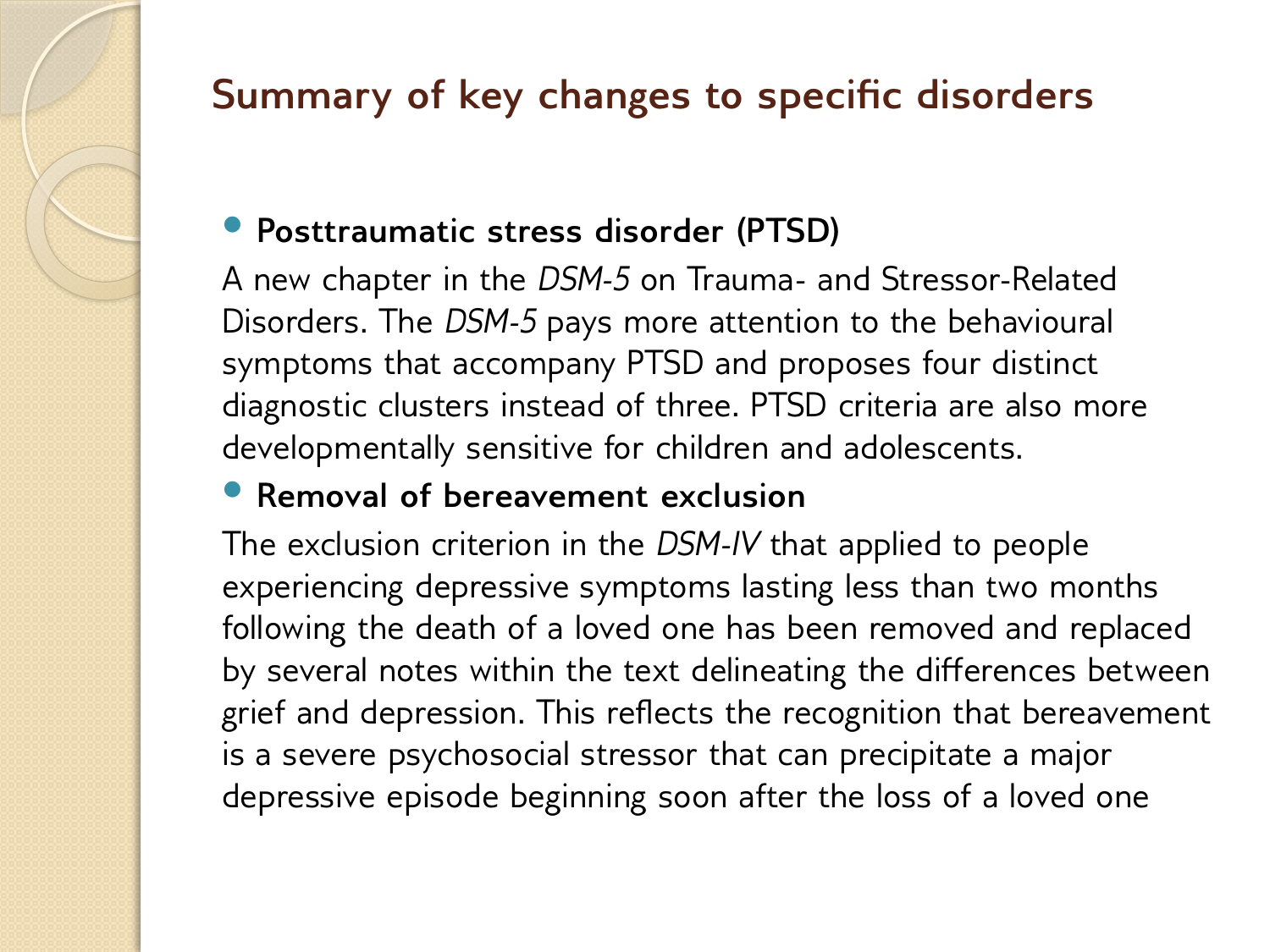

# Summary of key changes to specific disorders
Posttraumatic stress disorder (PTSD)
A new chapter in the DSM-5 on Trauma- and Stressor-Related Disorders. The DSM-5 pays more attention to the behavioural symptoms that accompany PTSD and proposes four distinct diagnostic clusters instead of three. PTSD criteria are also more developmentally sensitive for children and adolescents.
Removal of bereavement exclusion
The exclusion criterion in the DSM-IV that applied to people experiencing depressive symptoms lasting less than two months following the death of a loved one has been removed and replaced by several notes within the text delineating the differences between grief and depression. This reflects the recognition that bereavement is a severe psychosocial stressor that can precipitate a major depressive episode beginning soon after the loss of a loved one